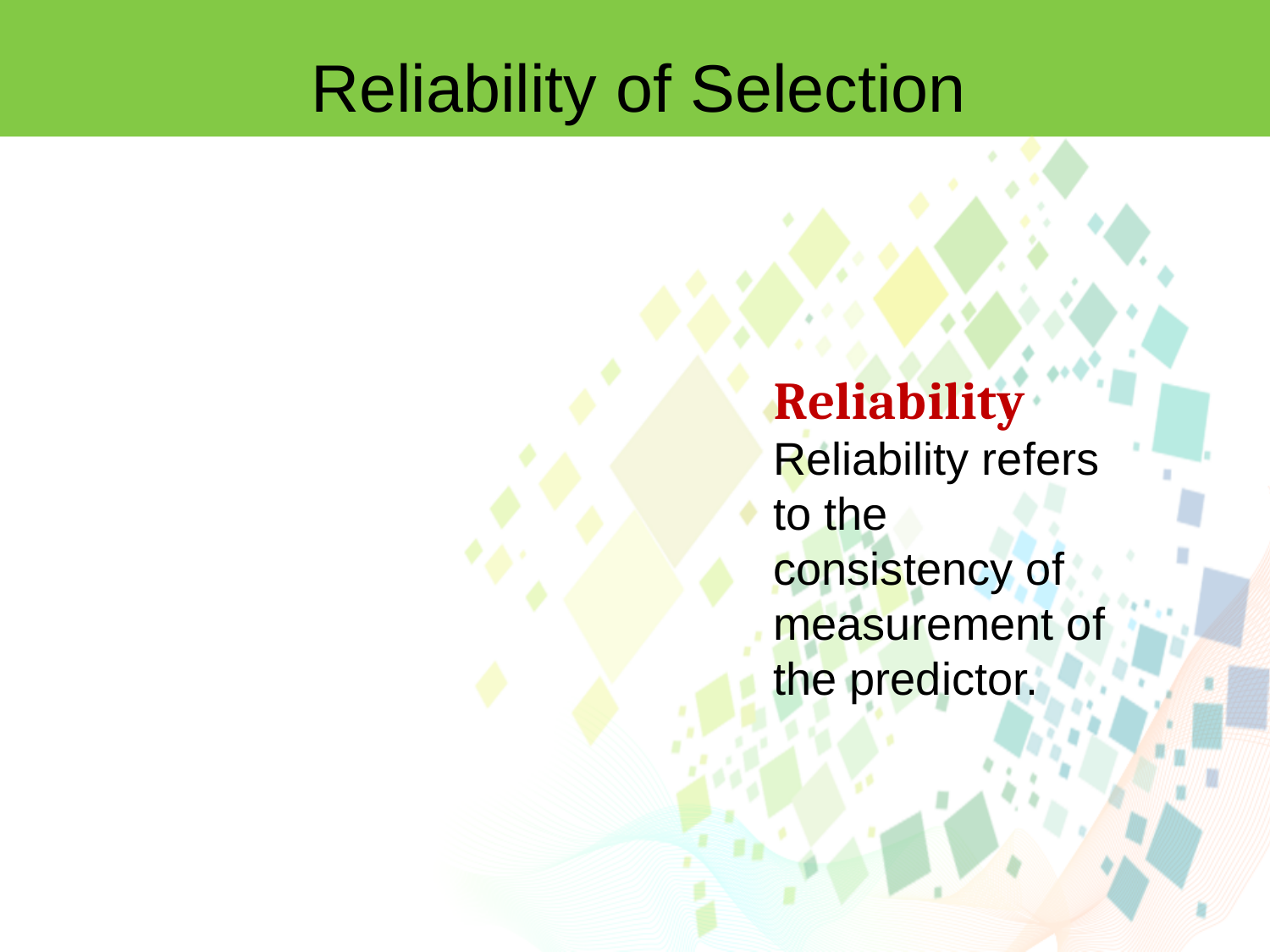

Reliability of Selection
Reliability
Reliability refers to the consistency of measurement of the predictor.